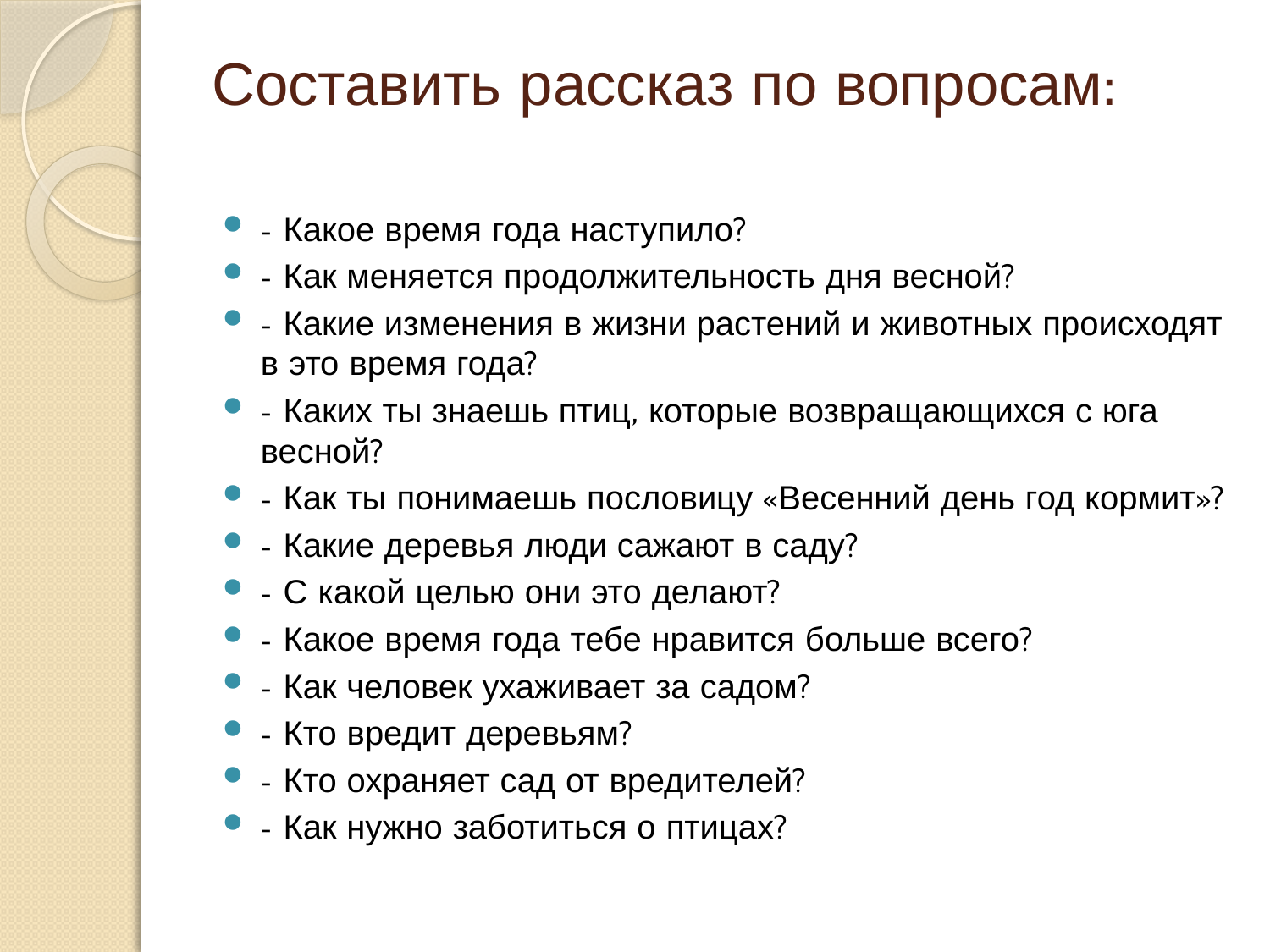

# Составить рассказ по вопросам:
- Какое время года наступило?
- Как меняется продолжительность дня весной?
- Какие изменения в жизни растений и животных происходят в это время года?
- Каких ты знаешь птиц, которые возвращающихся с юга весной?
- Как ты понимаешь пословицу «Весенний день год кормит»?
- Какие деревья люди сажают в саду?
- С какой целью они это делают?
- Какое время года тебе нравится больше всего?
- Как человек ухаживает за садом?
- Кто вредит деревьям?
- Кто охраняет сад от вредителей?
- Как нужно заботиться о птицах?